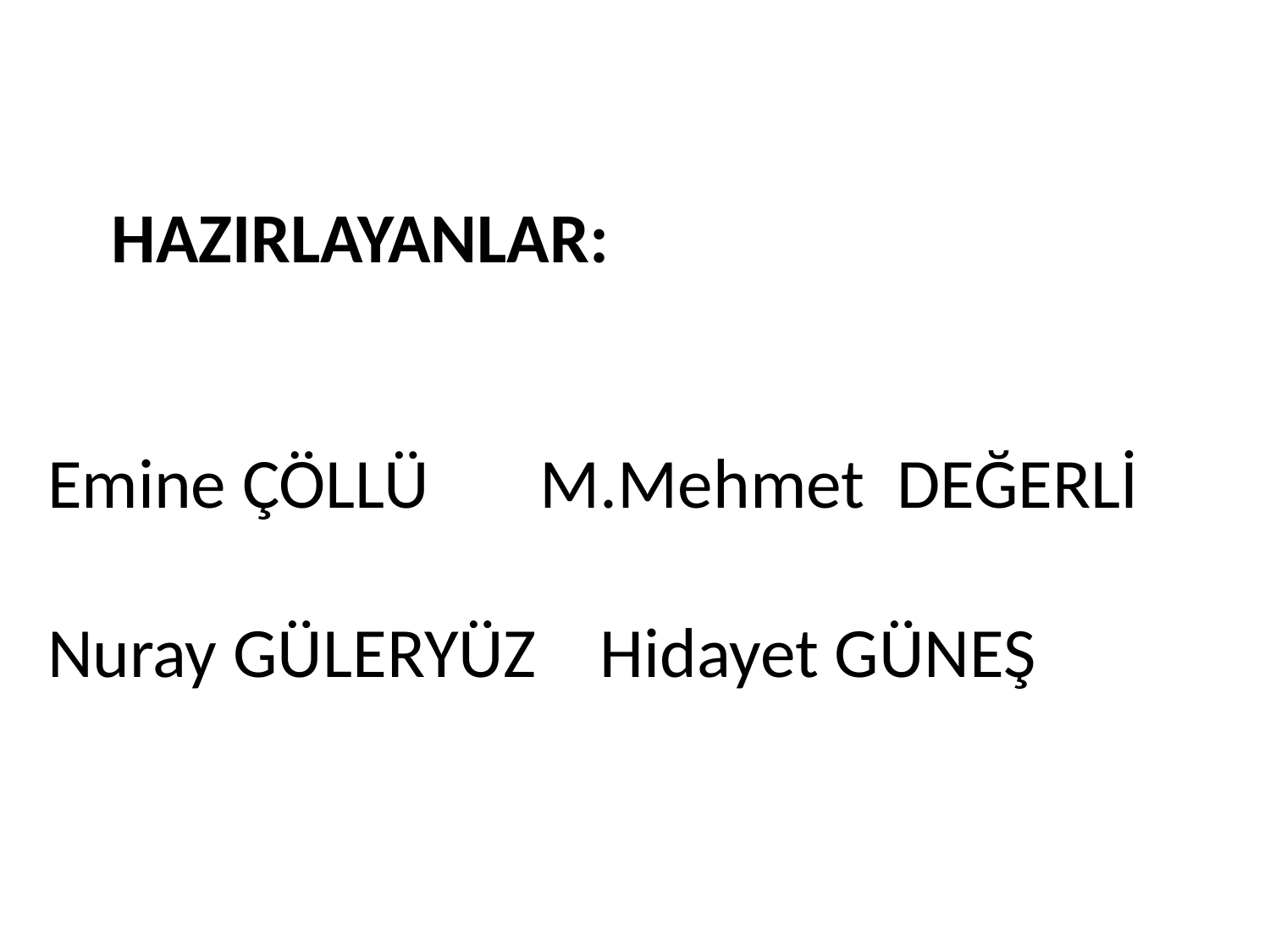

HAZIRLAYANLAR:
Emine ÇÖLLÜ       M.Mehmet  DEĞERLİ

Nuray GÜLERYÜZ    Hidayet GÜNEŞ